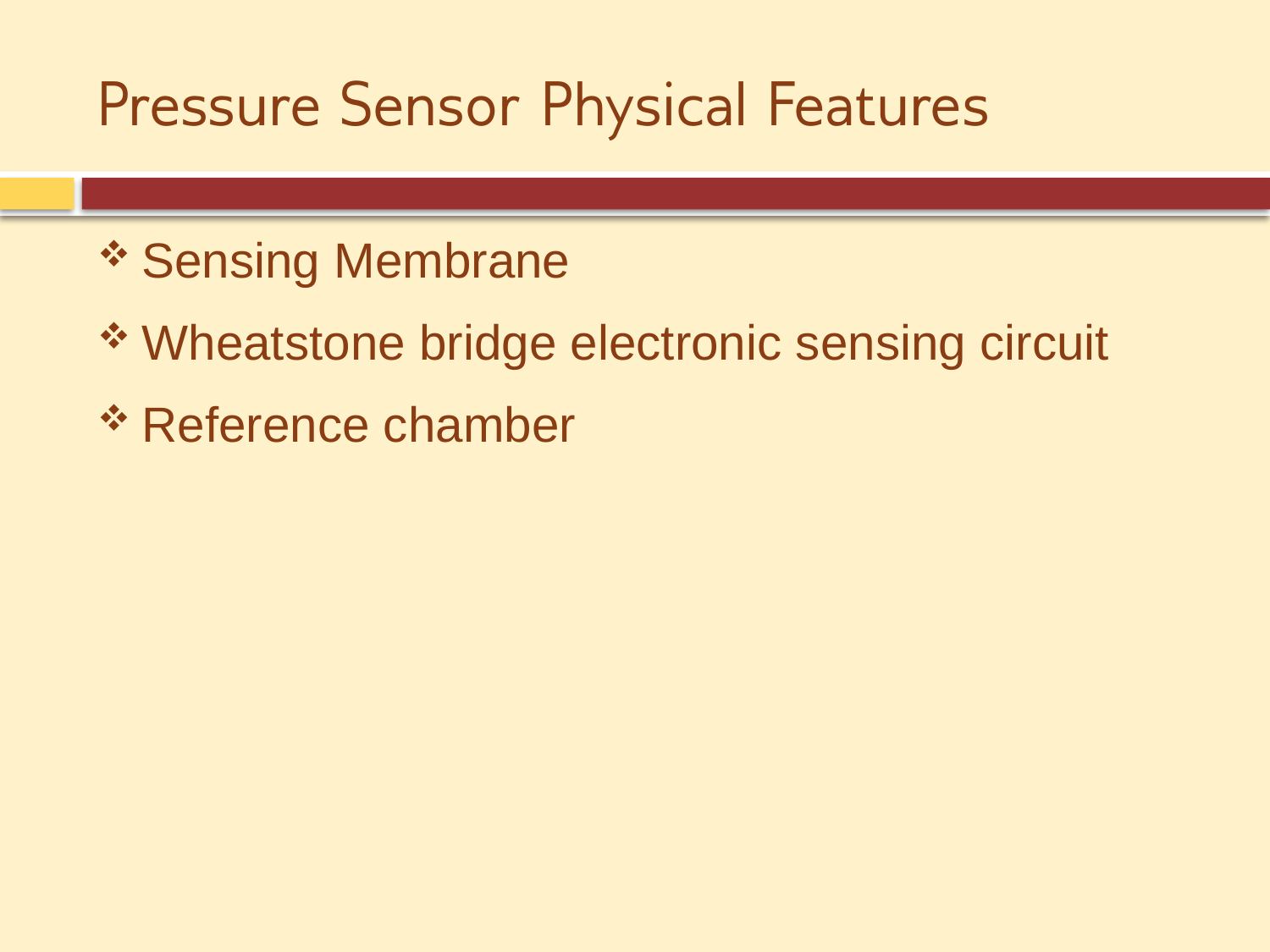

# Pressure Sensor Physical Features
Sensing Membrane
Wheatstone bridge electronic sensing circuit
Reference chamber